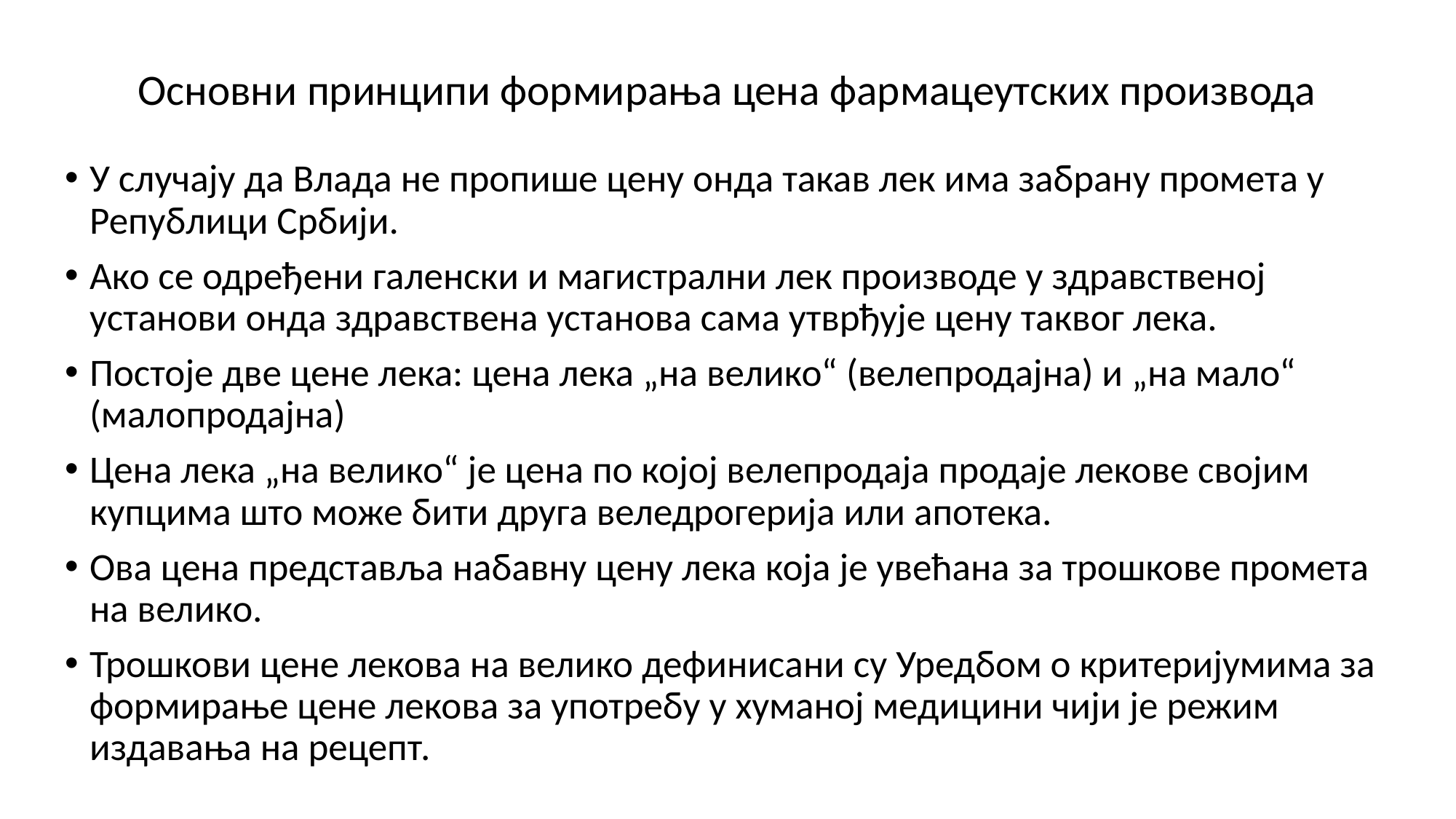

# Основни принципи формирања цена фармацеутских производа
У случају да Влада не пропише цену онда такав лек има забрану промета у Републици Србији.
Ако се одређени галенски и магистрални лек производе у здравственој установи онда здравствена установа сама утврђује цену таквог лека.
Постоје две цене лека: цена лека „на велико“ (велепродајна) и „на мало“ (малопродајна)
Цена лека „на велико“ је цена по којој велепродаја продаје лекове својим купцима што може бити друга веледрогерија или апотека.
Ова цена представља набавну цену лека која је увећана за трошкове промета на велико.
Трошкови цене лекова на велико дефинисани су Уредбом о критеријумима за формирање цене лекова за употребу у хуманој медицини чији је режим издавања на рецепт.